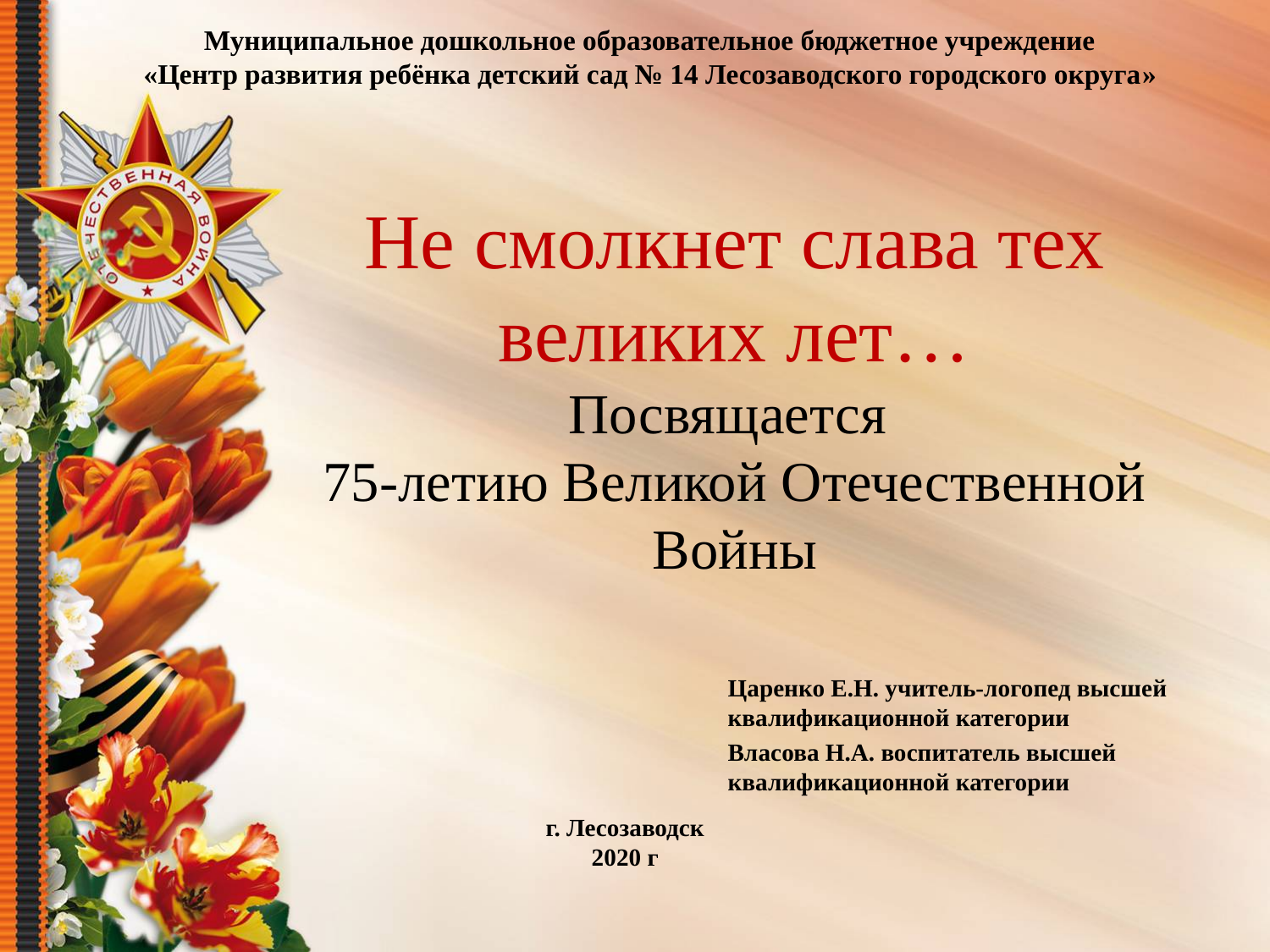

Муниципальное дошкольное образовательное бюджетное учреждение
«Центр развития ребёнка детский сад № 14 Лесозаводского городского округа»
# Не смолкнет слава тех великих лет… Посвящается 75-летию Великой Отечественной Войны
Царенко Е.Н. учитель-логопед высшей квалификационной категории
Власова Н.А. воспитатель высшей квалификационной категории

г. Лесозаводск
2020 г